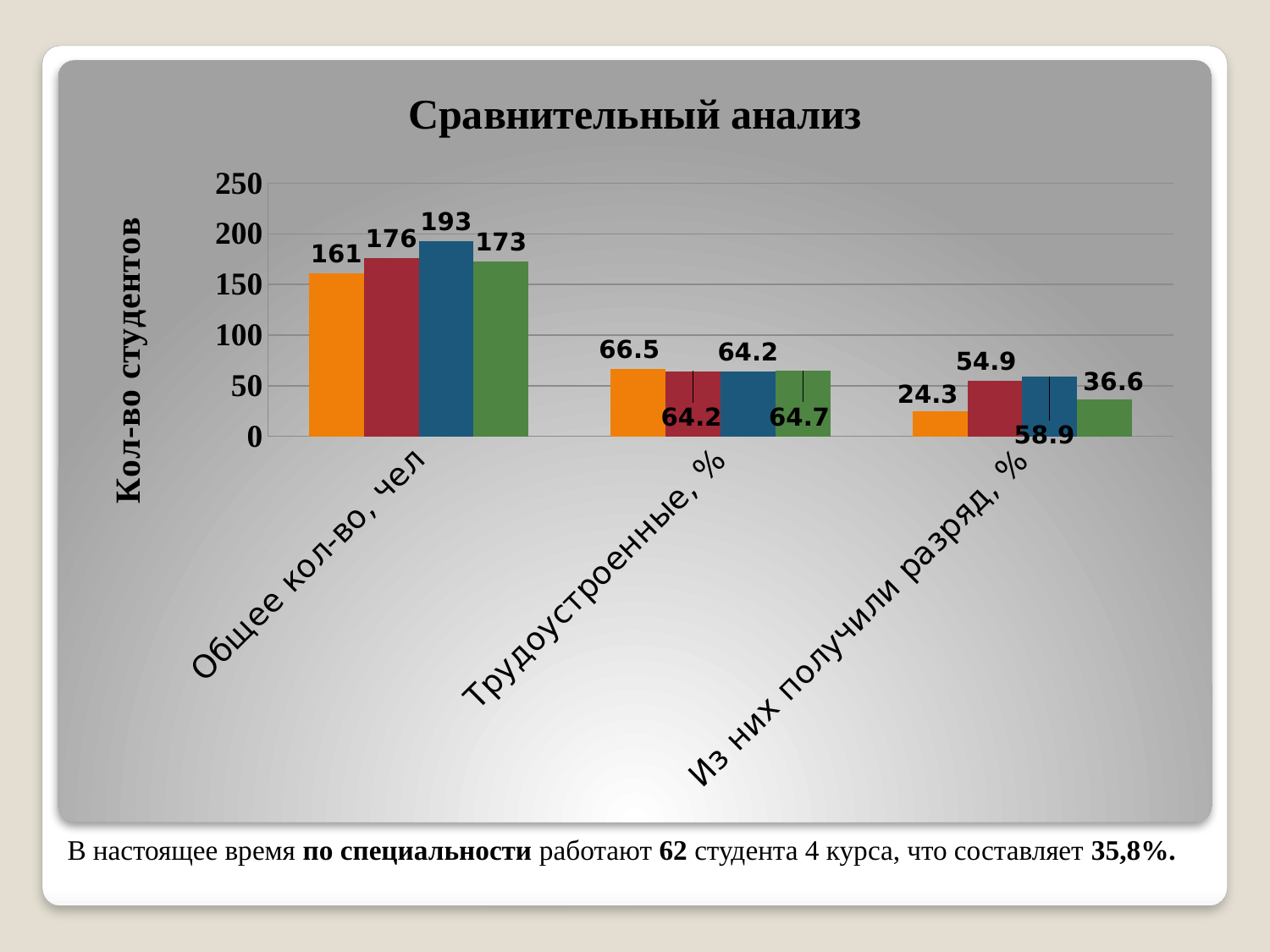

### Chart: Сравнительный анализ

| Category | 2021 год | 2022 год | 2023 год | 2024 год |
|---|---|---|---|---|
| Общее кол-во, чел | 161.0 | 176.0 | 193.0 | 173.0 |
| Трудоустроенные, % | 66.5 | 64.2 | 64.2 | 64.7 |
| Из них получили разряд, % | 24.3 | 54.9 | 58.9 | 36.6 |
В настоящее время по специальности работают 62 студента 4 курса, что составляет 35,8%.